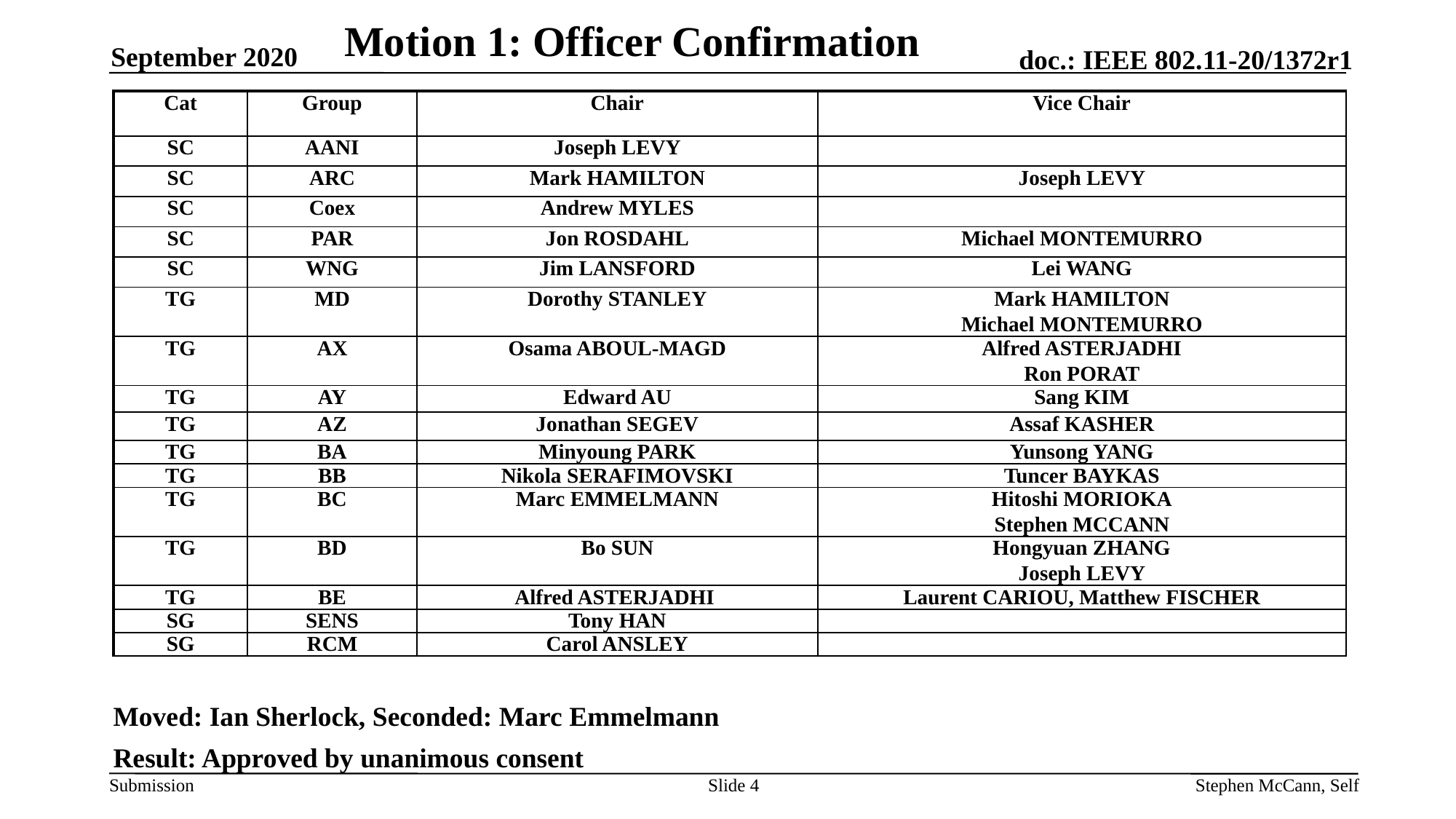

# Motion 1: Officer Confirmation
September 2020
| Cat | Group | Chair | Vice Chair |
| --- | --- | --- | --- |
| SC | AANI | Joseph LEVY |  |
| SC | ARC | Mark HAMILTON | Joseph LEVY |
| SC | Coex | Andrew MYLES |  |
| SC | PAR | Jon ROSDAHL | Michael MONTEMURRO |
| SC | WNG | Jim LANSFORD | Lei WANG |
| TG | MD | Dorothy STANLEY | Mark HAMILTON Michael MONTEMURRO |
| TG | AX | Osama ABOUL-MAGD | Alfred ASTERJADHI Ron PORAT |
| TG | AY | Edward AU | Sang KIM |
| TG | AZ | Jonathan SEGEV | Assaf KASHER |
| TG | BA | Minyoung PARK | Yunsong YANG |
| TG | BB | Nikola SERAFIMOVSKI | Tuncer BAYKAS |
| TG | BC | Marc EMMELMANN | Hitoshi MORIOKA Stephen MCCANN |
| TG | BD | Bo SUN | Hongyuan ZHANG Joseph LEVY |
| TG | BE | Alfred ASTERJADHI | Laurent CARIOU, Matthew FISCHER |
| SG | SENS | Tony HAN |  |
| SG | RCM | Carol ANSLEY |  |
Moved: Ian Sherlock, Seconded: Marc Emmelmann
Result: Approved by unanimous consent
Slide 4
Stephen McCann, Self